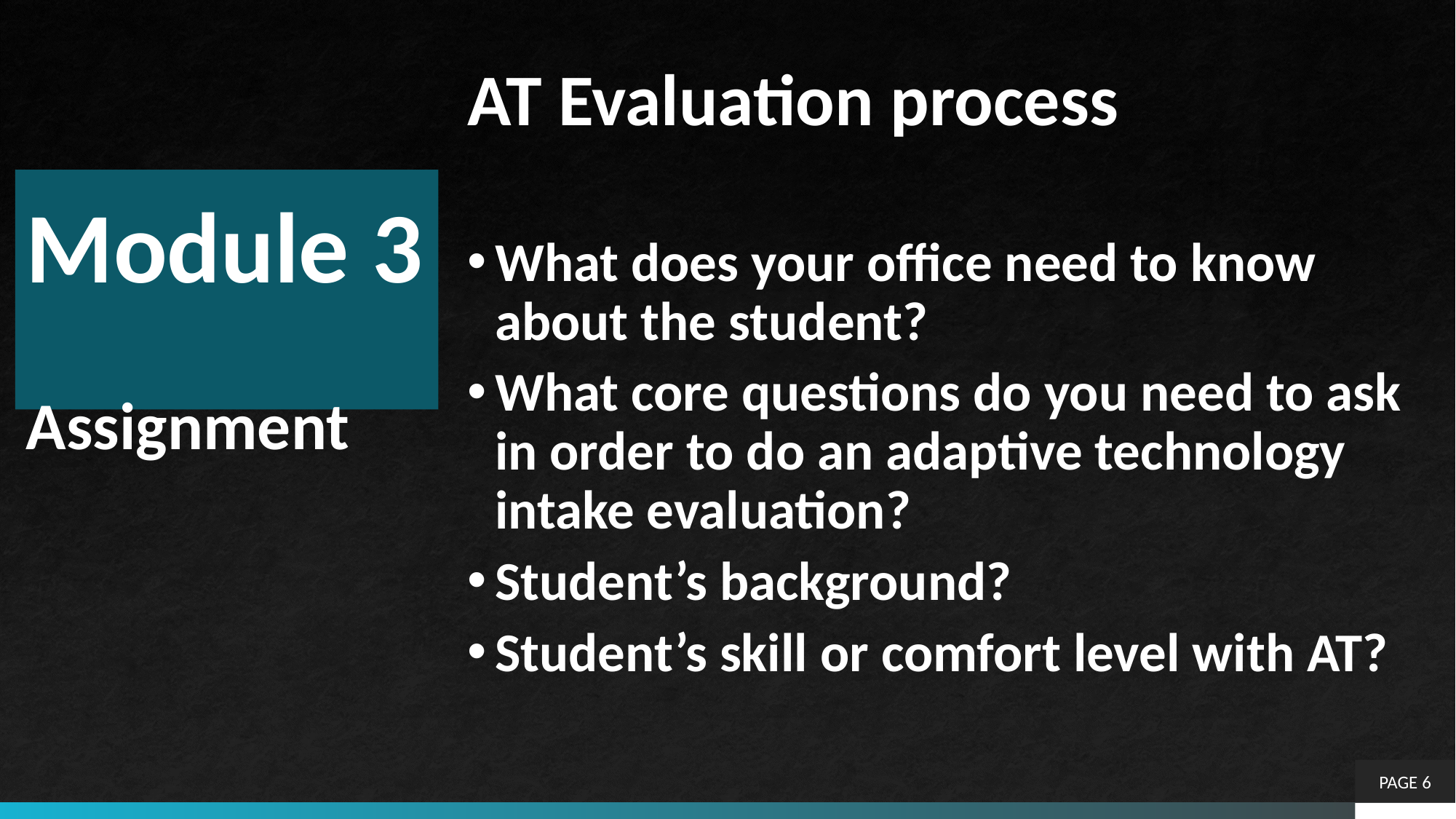

AT Evaluation process

What does your office need to know about the student?
What core questions do you need to ask in order to do an adaptive technology intake evaluation?
Student’s background?
Student’s skill or comfort level with AT?
# Module 3 Assignment
PAGE 6